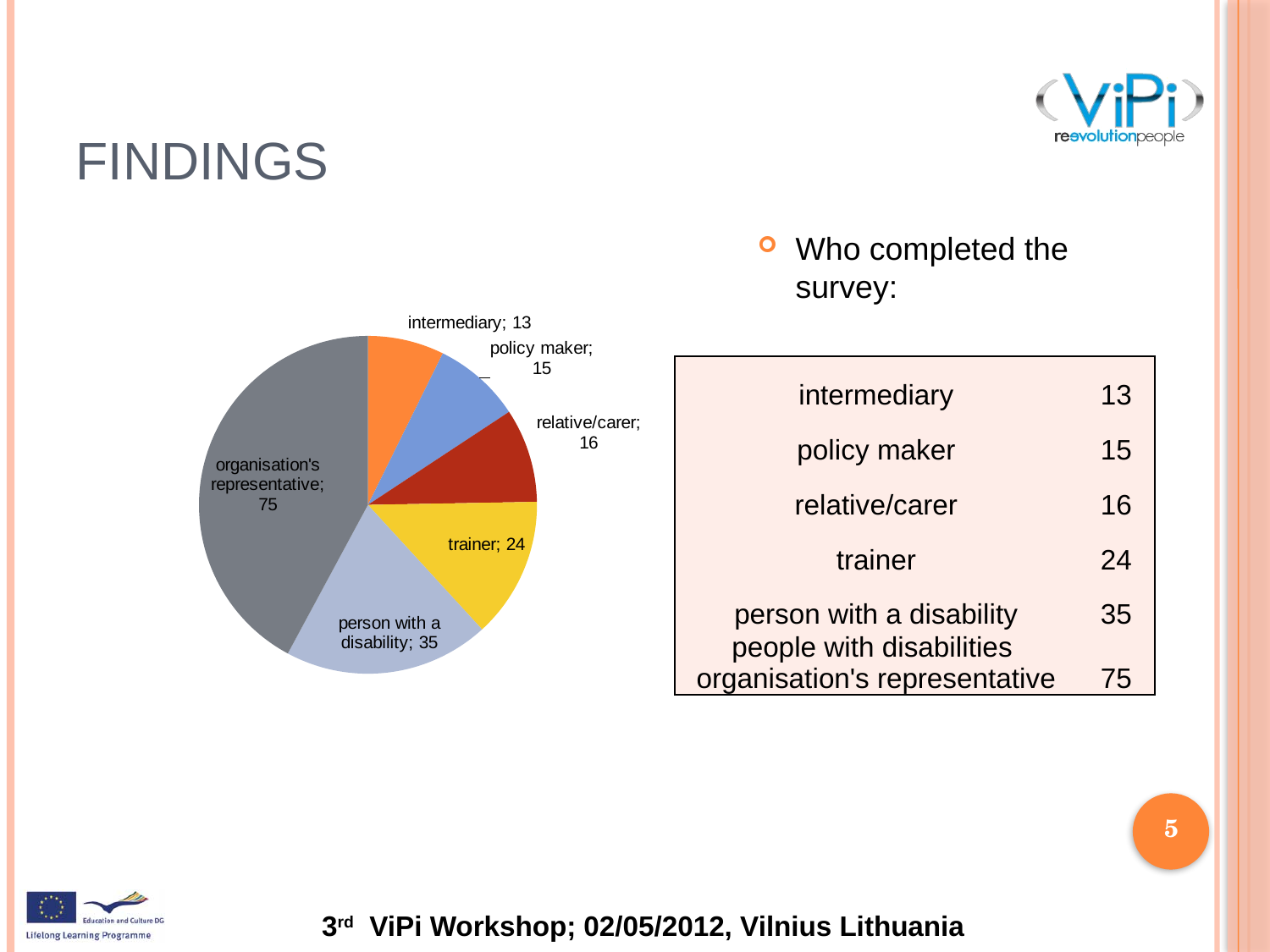

# Findings
Who completed the survey:

### Chart

| Category |  |
|---|---|
| intermediary | 13.0 |
| policy maker | 15.0 |
| relative/carer | 16.0 |
| trainer | 24.0 |
| person with a disability | 35.0 |
| organisation's representative | 75.0 |
| intermediary | 13 |
| --- | --- |
| policy maker | 15 |
| relative/carer | 16 |
| trainer | 24 |
| person with a disability | 35 |
| people with disabilities organisation's representative | 75 |
5